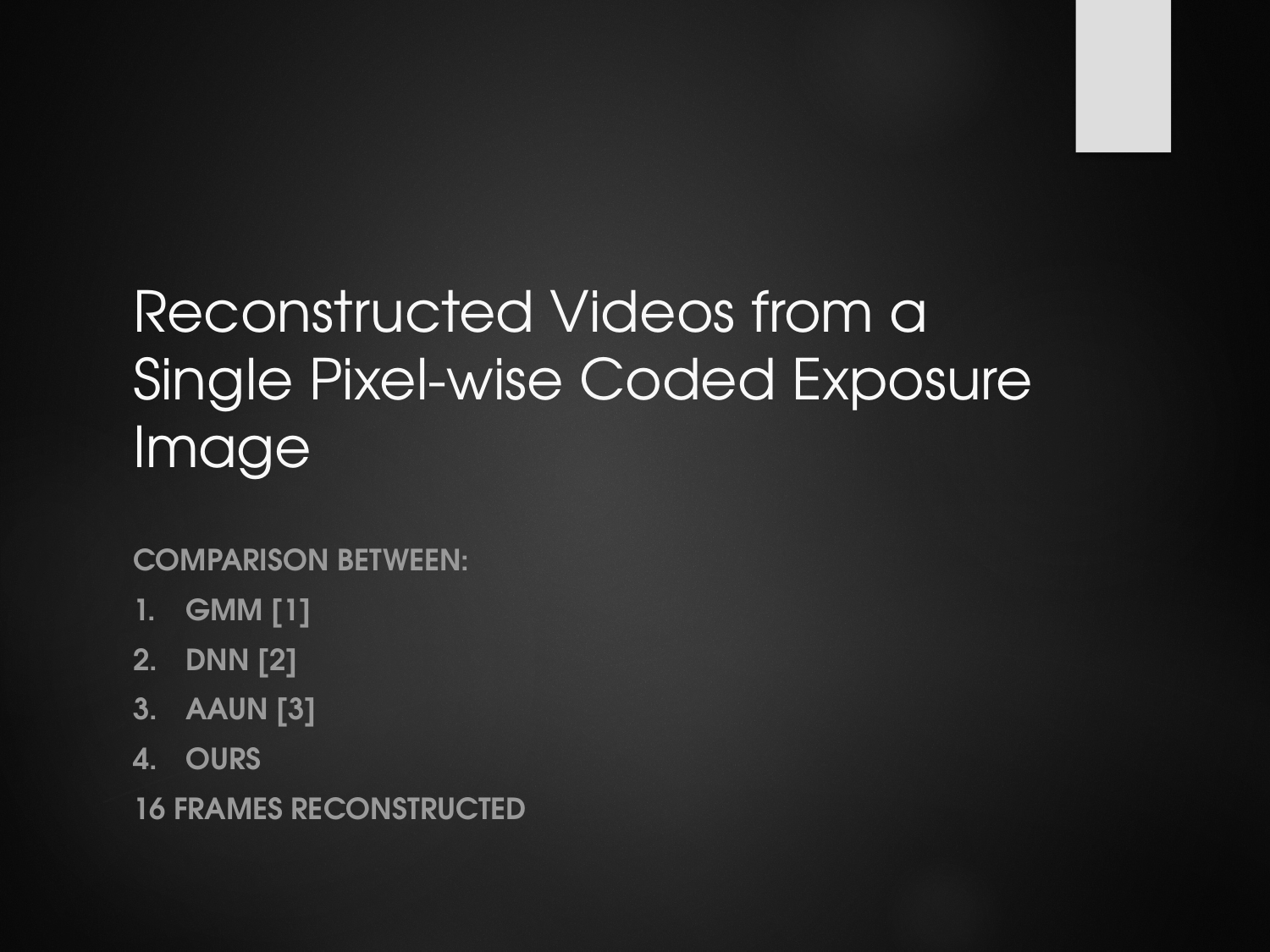

# Reconstructed Videos from a Single Pixel-wise Coded Exposure Image
COMPARISON BETWEEN:
GMM [1]
DNN [2]
AAUN [3]
OURS
16 FRAMES RECONSTRUCTED